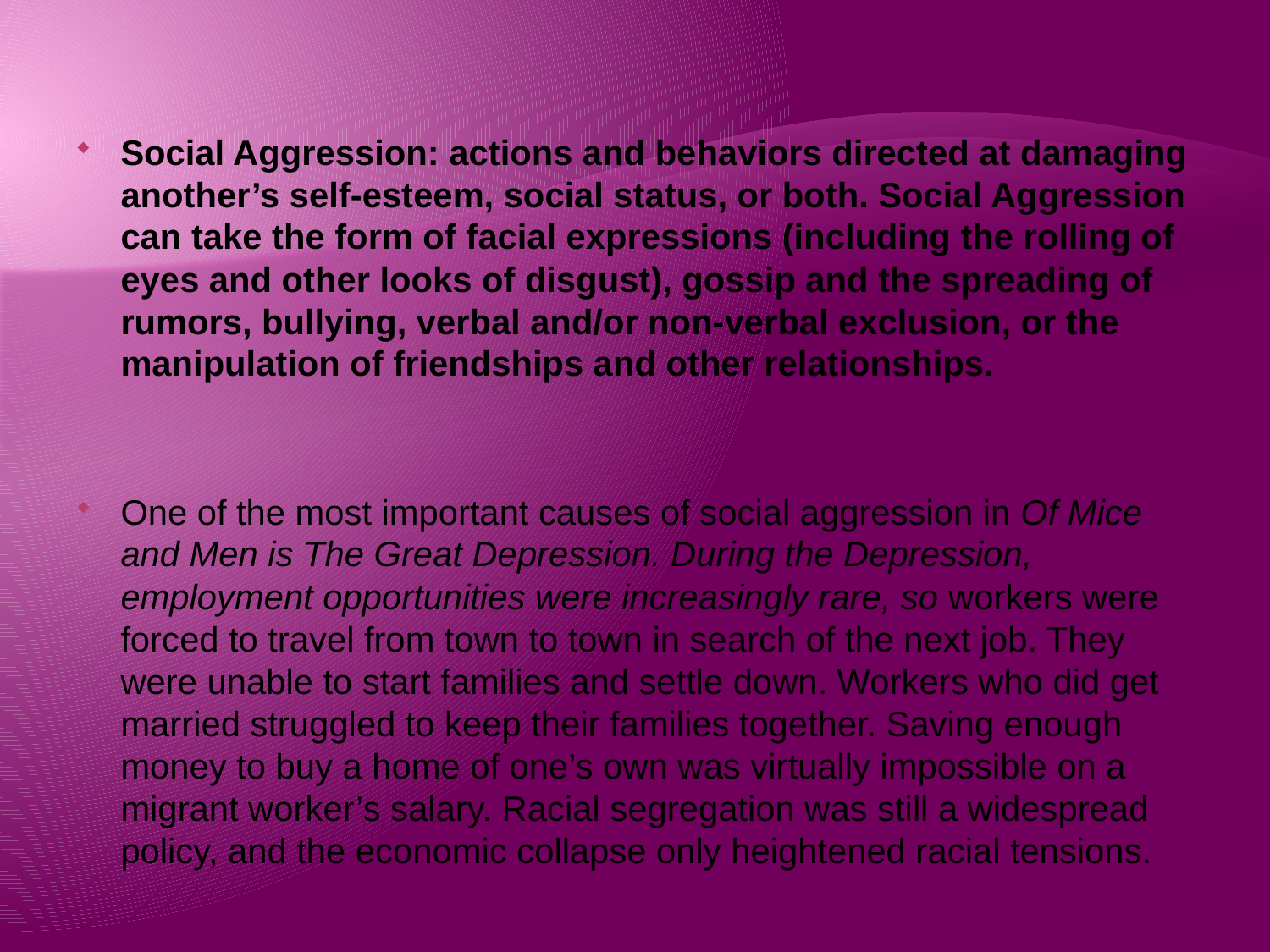

Social Aggression: actions and behaviors directed at damaging another’s self-esteem, social status, or both. Social Aggression can take the form of facial expressions (including the rolling of eyes and other looks of disgust), gossip and the spreading of rumors, bullying, verbal and/or non-verbal exclusion, or the manipulation of friendships and other relationships.

One of the most important causes of social aggression in Of Mice and Men is The Great Depression. During the Depression, employment opportunities were increasingly rare, so workers were forced to travel from town to town in search of the next job. They were unable to start families and settle down. Workers who did get married struggled to keep their families together. Saving enough money to buy a home of one’s own was virtually impossible on a migrant worker’s salary. Racial segregation was still a widespread policy, and the economic collapse only heightened racial tensions.